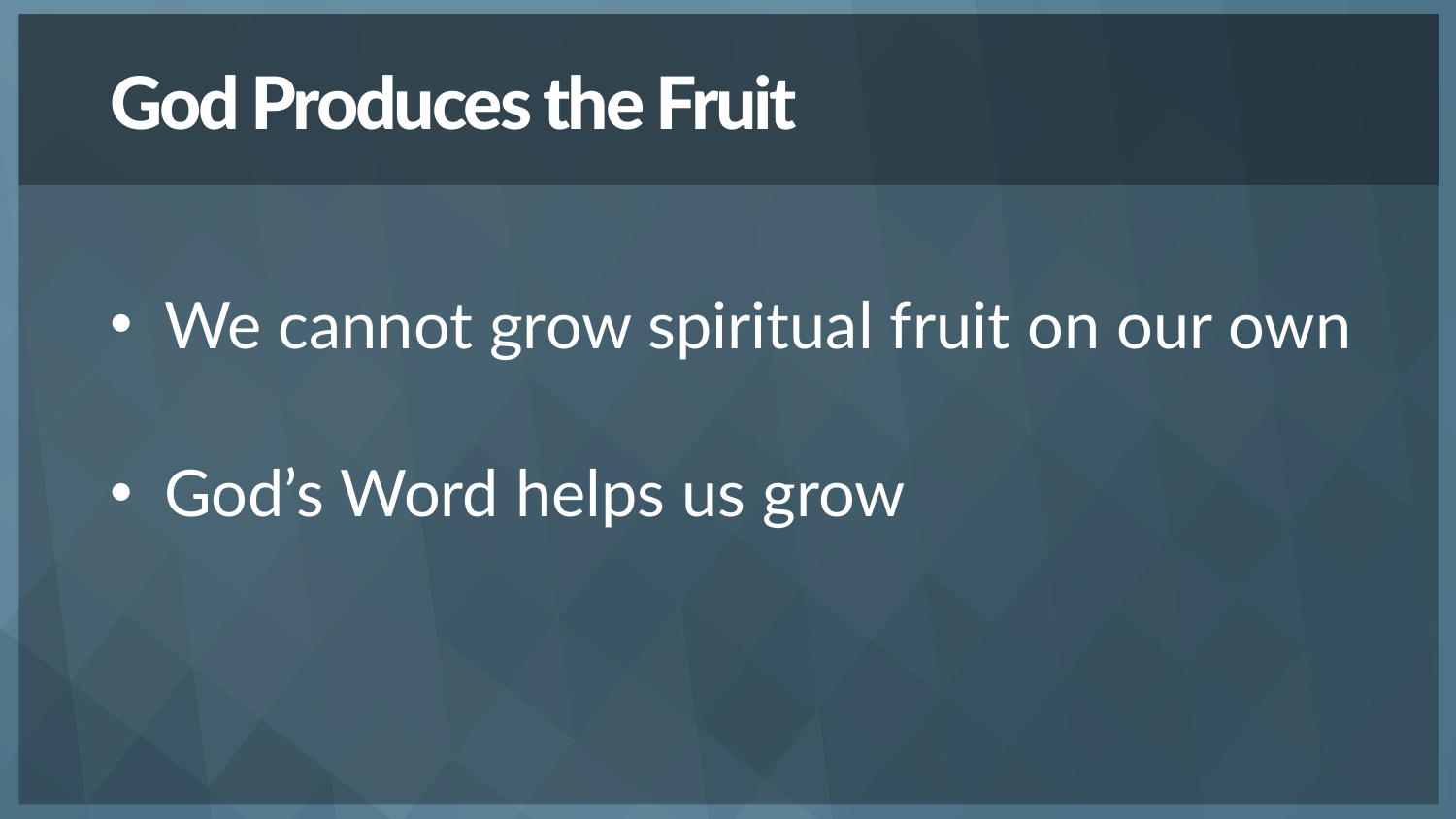

# God Produces the Fruit
We cannot grow spiritual fruit on our own
God’s Word helps us grow